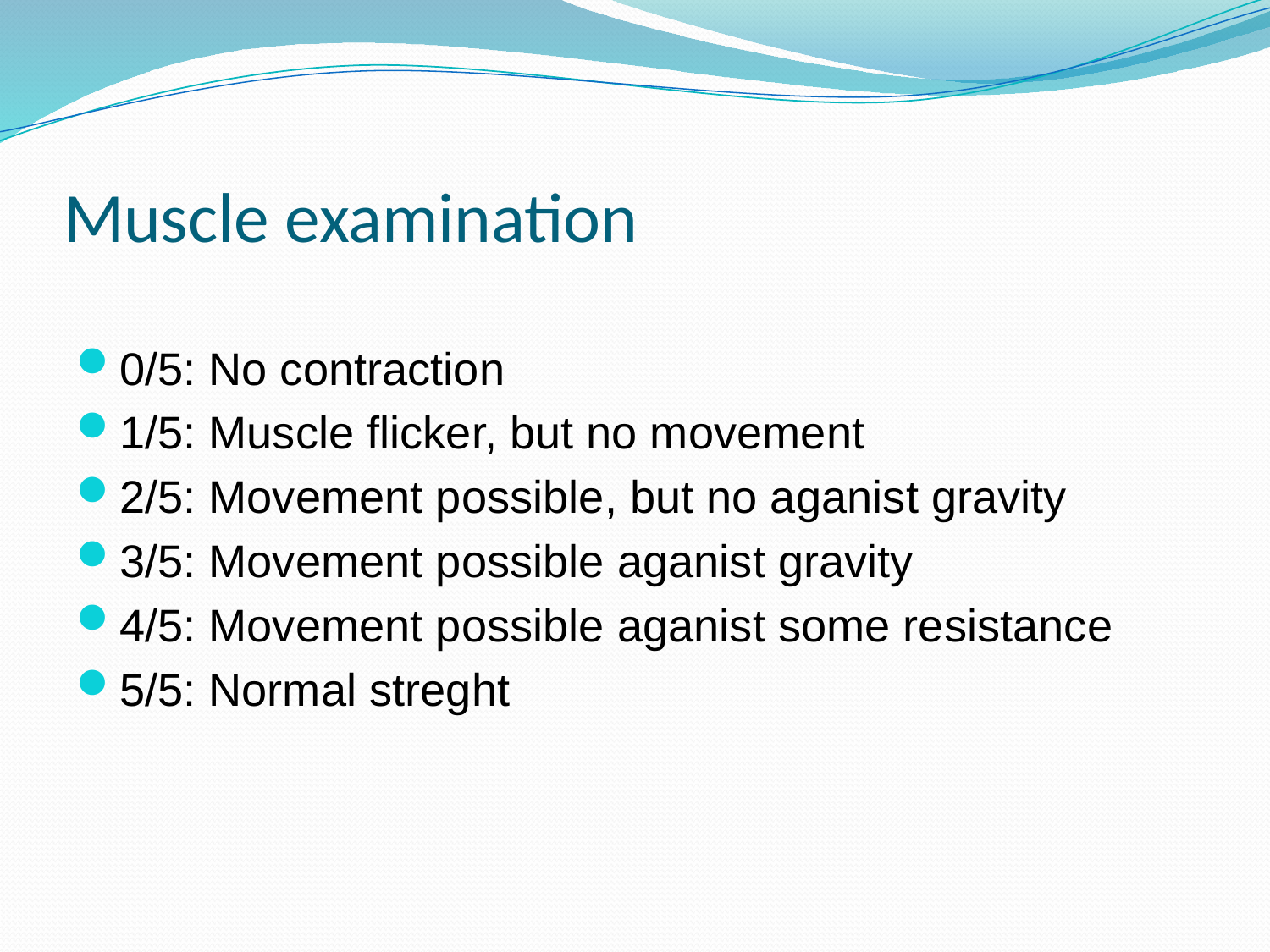

# Muscle examination

0/5: No contraction
1/5: Muscle flicker, but no movement
2/5: Movement possible, but no aganist gravity
3/5: Movement possible aganist gravity
4/5: Movement possible aganist some resistance
5/5: Normal streght